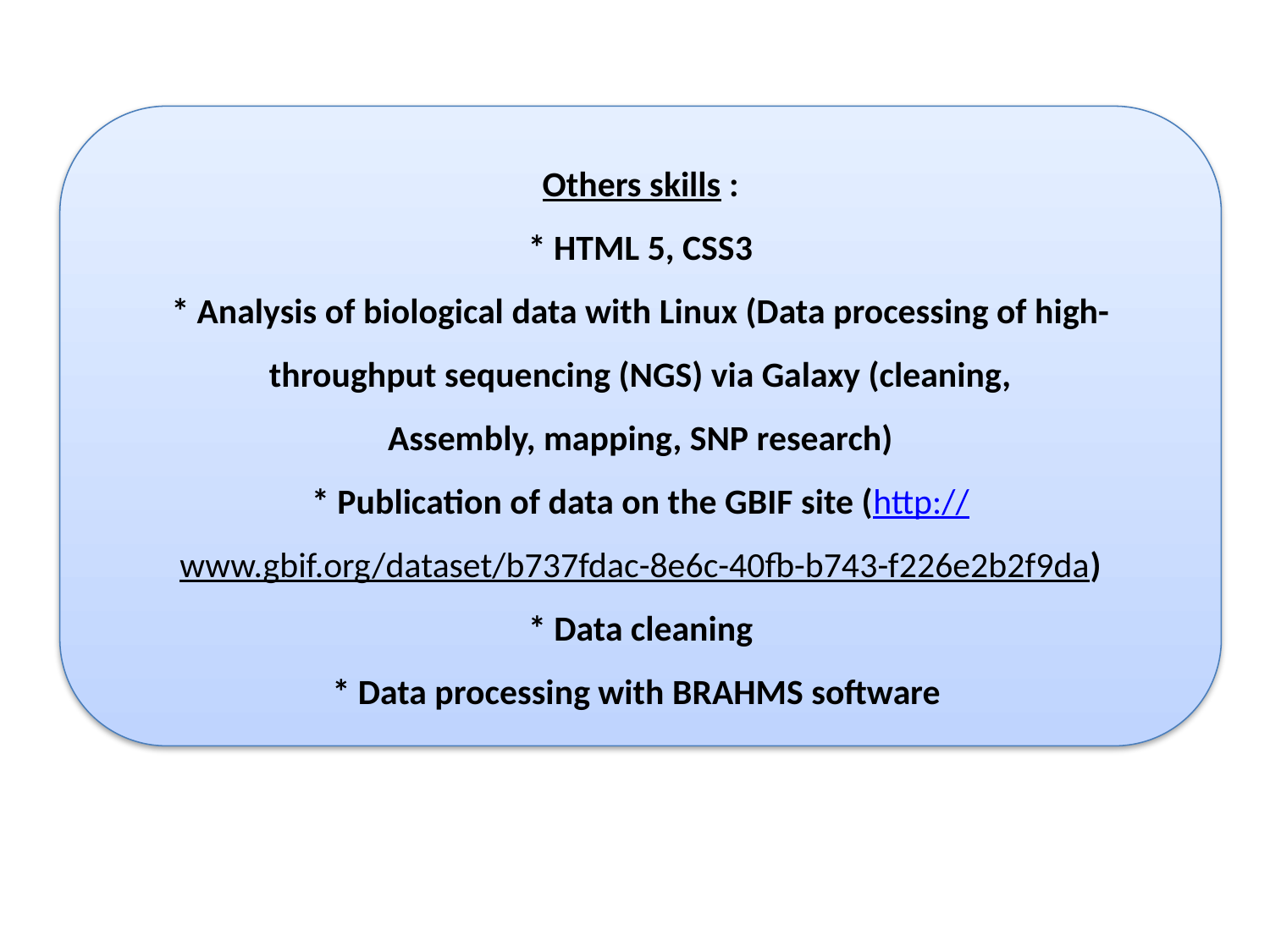

Others skills :
* HTML 5, CSS3
* Analysis of biological data with Linux (Data processing of high-throughput sequencing (NGS) via Galaxy (cleaning,
Assembly, mapping, SNP research)
* Publication of data on the GBIF site (http://www.gbif.org/dataset/b737fdac-8e6c-40fb-b743-f226e2b2f9da)
* Data cleaning
* Data processing with BRAHMS software